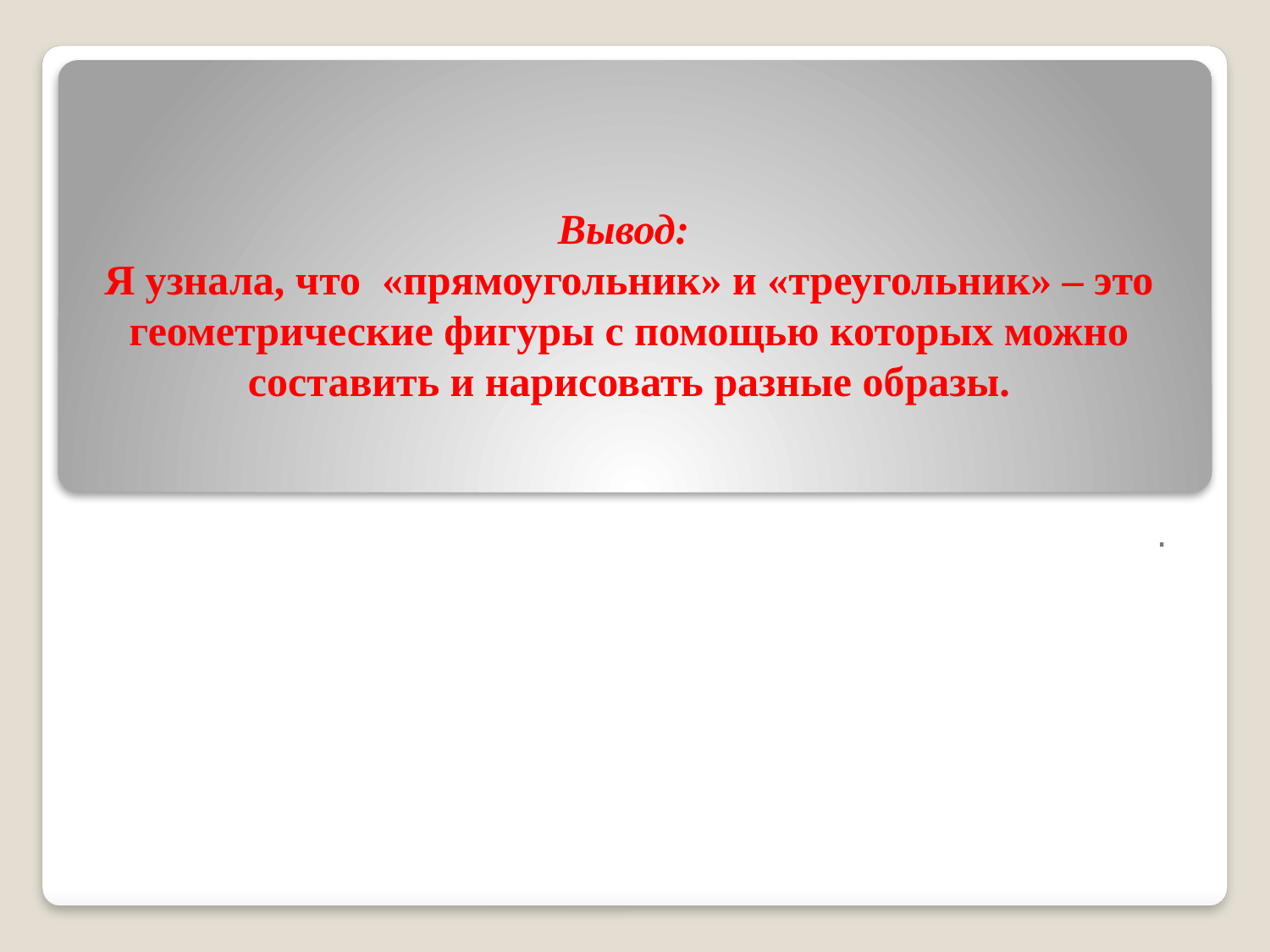

# Вывод: Я узнала, что  «прямоугольник» и «треугольник» – это геометрические фигуры с помощью которых можно составить и нарисовать разные образы.
.